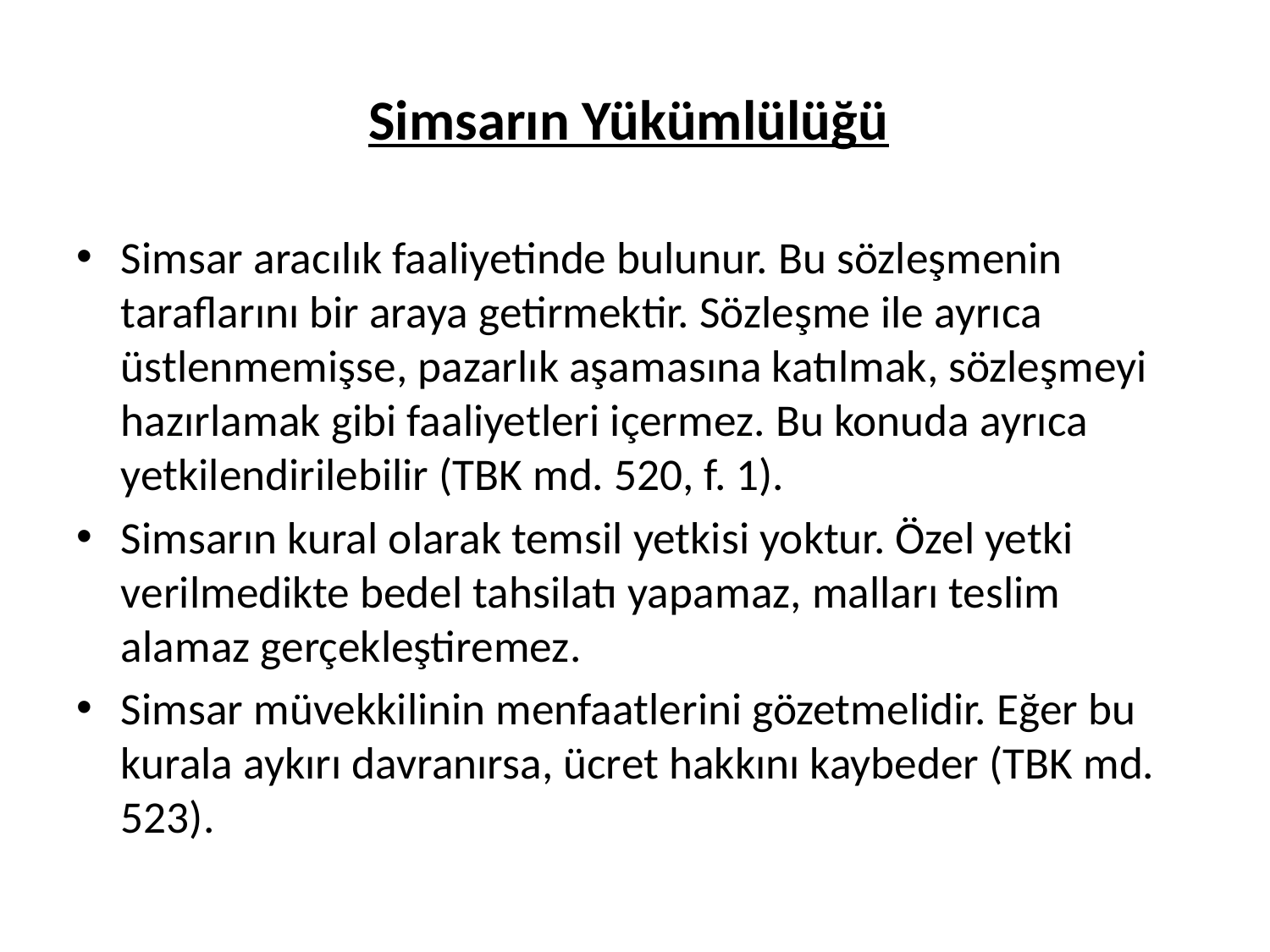

# Simsarın Yükümlülüğü
Simsar aracılık faaliyetinde bulunur. Bu sözleşmenin taraflarını bir araya getirmektir. Sözleşme ile ayrıca üstlenmemişse, pazarlık aşamasına katılmak, sözleşmeyi hazırlamak gibi faaliyetleri içermez. Bu konuda ayrıca yetkilendirilebilir (TBK md. 520, f. 1).
Simsarın kural olarak temsil yetkisi yoktur. Özel yetki verilmedikte bedel tahsilatı yapamaz, malları teslim alamaz gerçekleştiremez.
Simsar müvekkilinin menfaatlerini gözetmelidir. Eğer bu kurala aykırı davranırsa, ücret hakkını kaybeder (TBK md. 523).